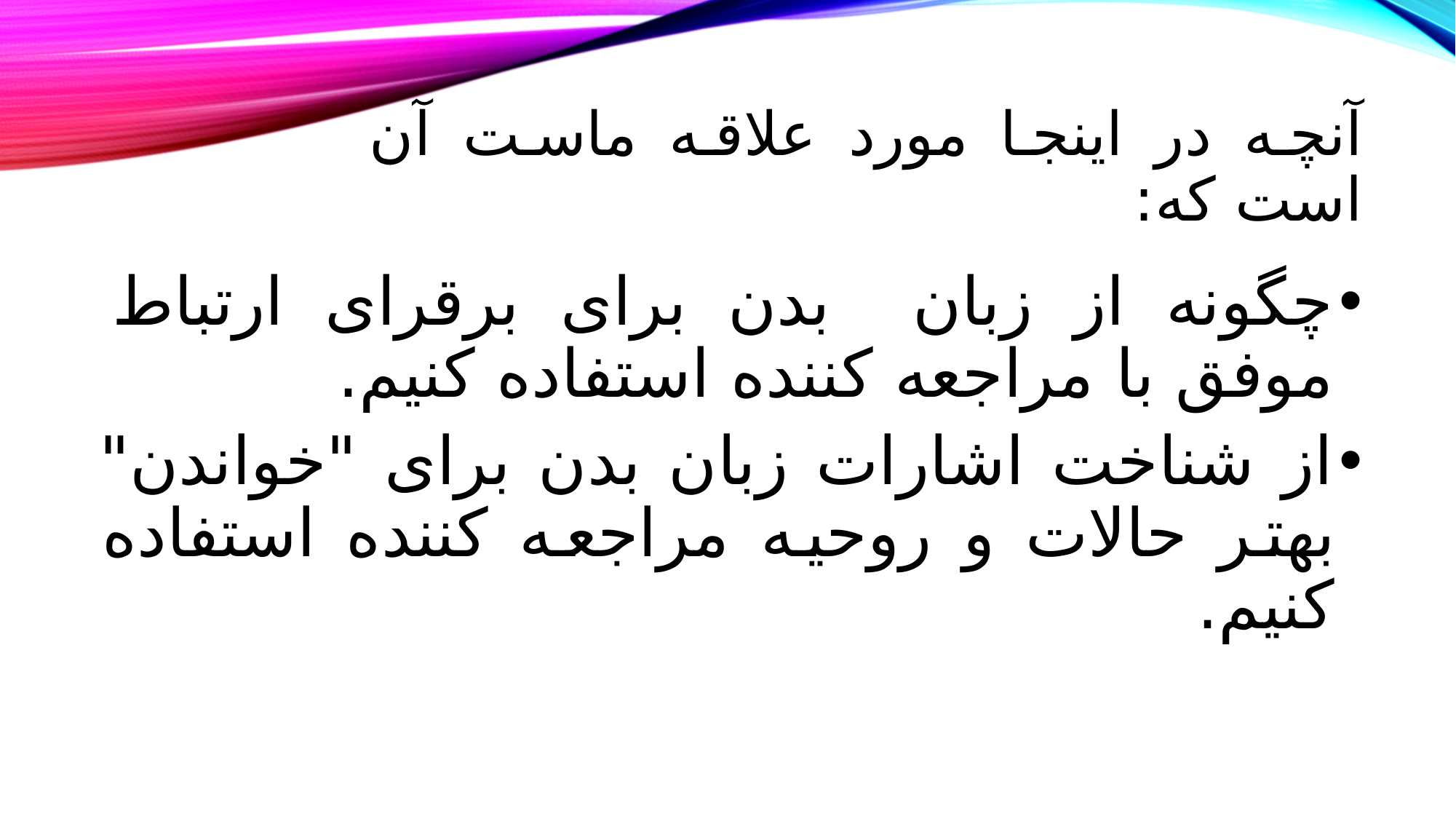

# آنچه در اینجا مورد علاقه ماست آن است که:
چگونه از زبان  بدن برای برقرای ارتباط موفق با مراجعه کننده استفاده کنیم.
از شناخت اشارات زبان بدن برای "خواندن" بهتر حالات و روحیه مراجعه کننده استفاده کنیم.